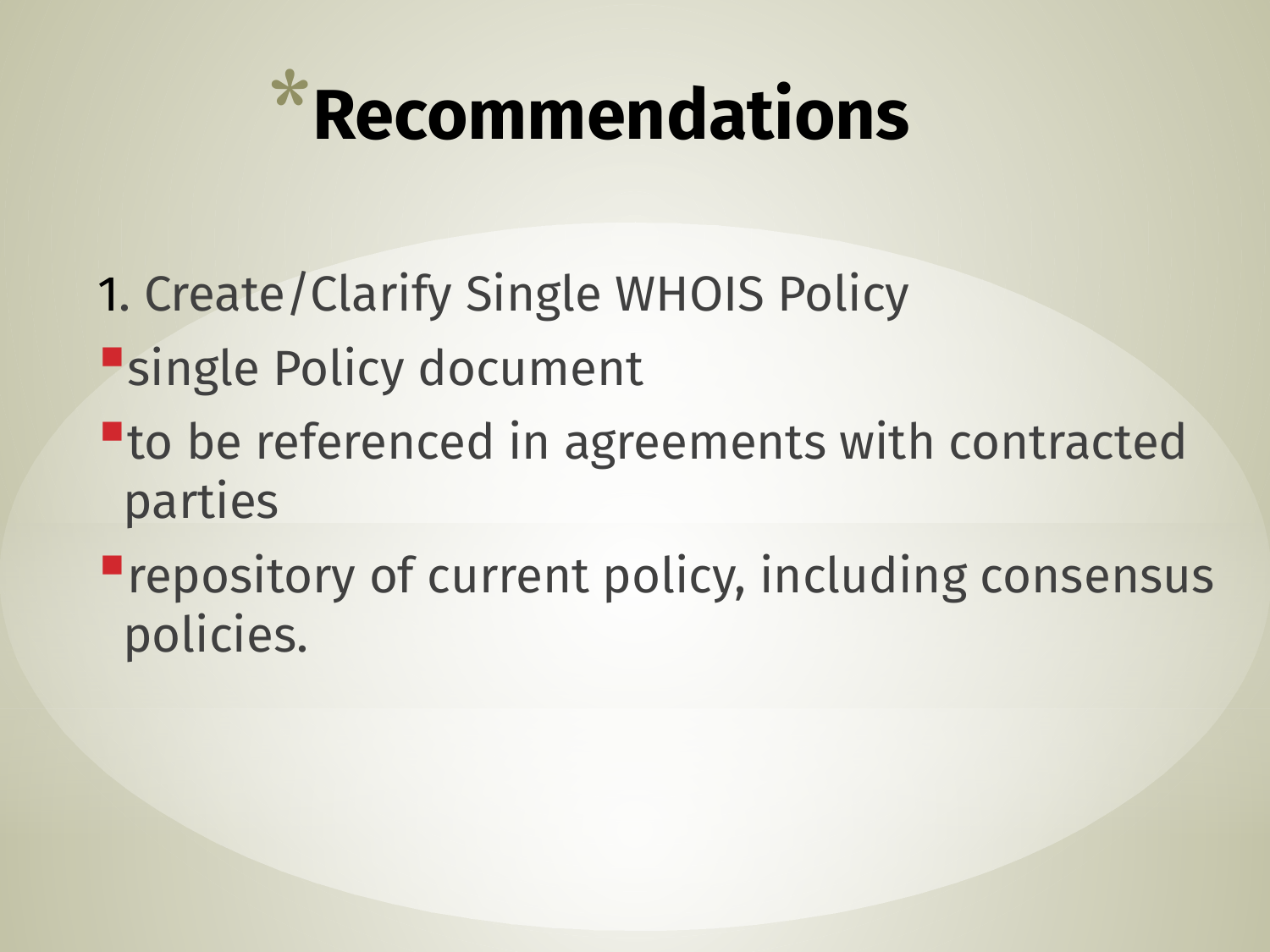

# Recommendations
1. Create/Clarify Single WHOIS Policy
single Policy document
to be referenced in agreements with contracted parties
repository of current policy, including consensus policies.